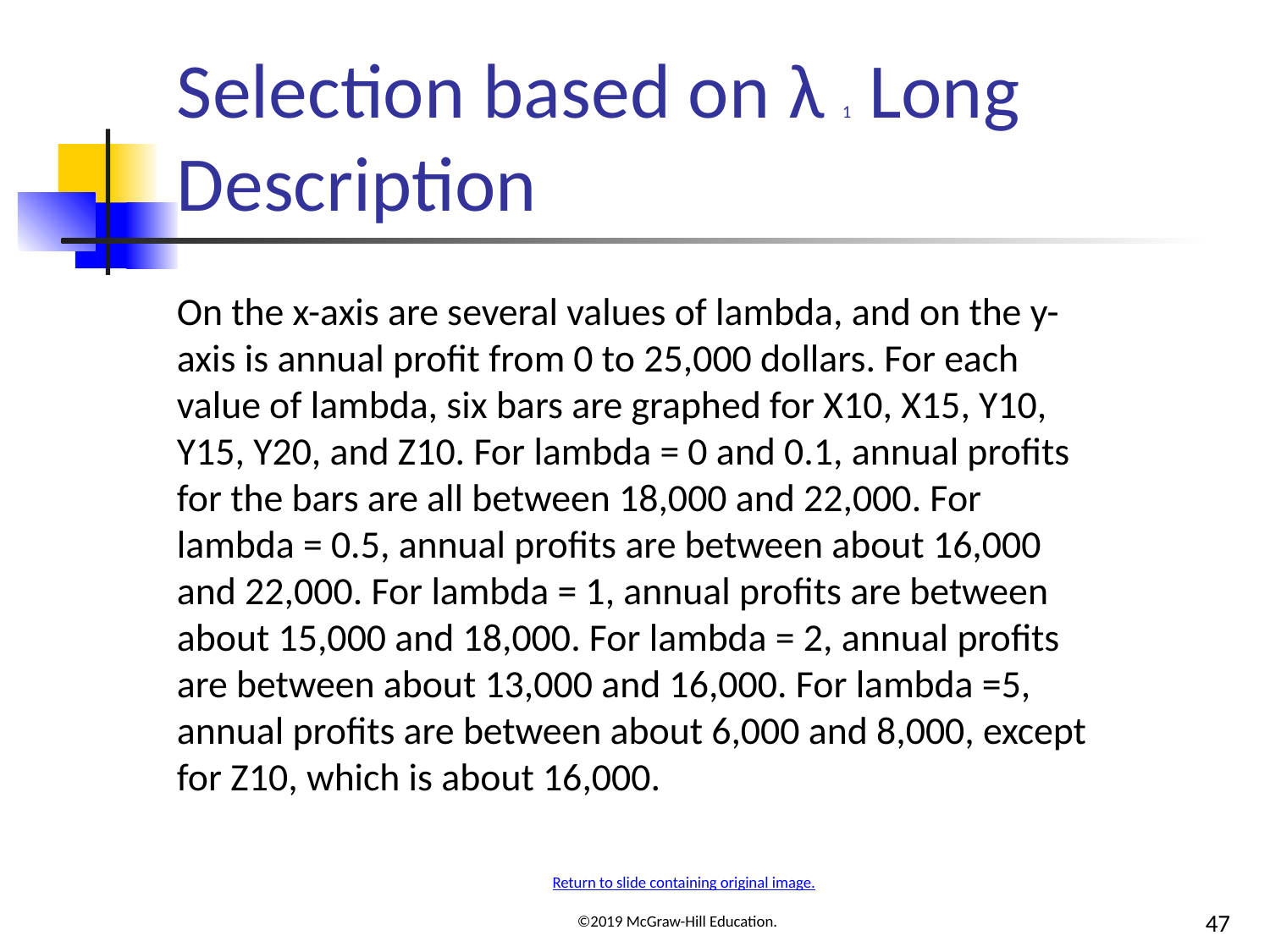

# Selection based on λ 1 Long Description
On the x-axis are several values of lambda, and on the y-axis is annual profit from 0 to 25,000 dollars. For each value of lambda, six bars are graphed for X10, X15, Y10, Y15, Y20, and Z10. For lambda = 0 and 0.1, annual profits for the bars are all between 18,000 and 22,000. For lambda = 0.5, annual profits are between about 16,000 and 22,000. For lambda = 1, annual profits are between about 15,000 and 18,000. For lambda = 2, annual profits are between about 13,000 and 16,000. For lambda =5, annual profits are between about 6,000 and 8,000, except for Z10, which is about 16,000.
Return to slide containing original image.